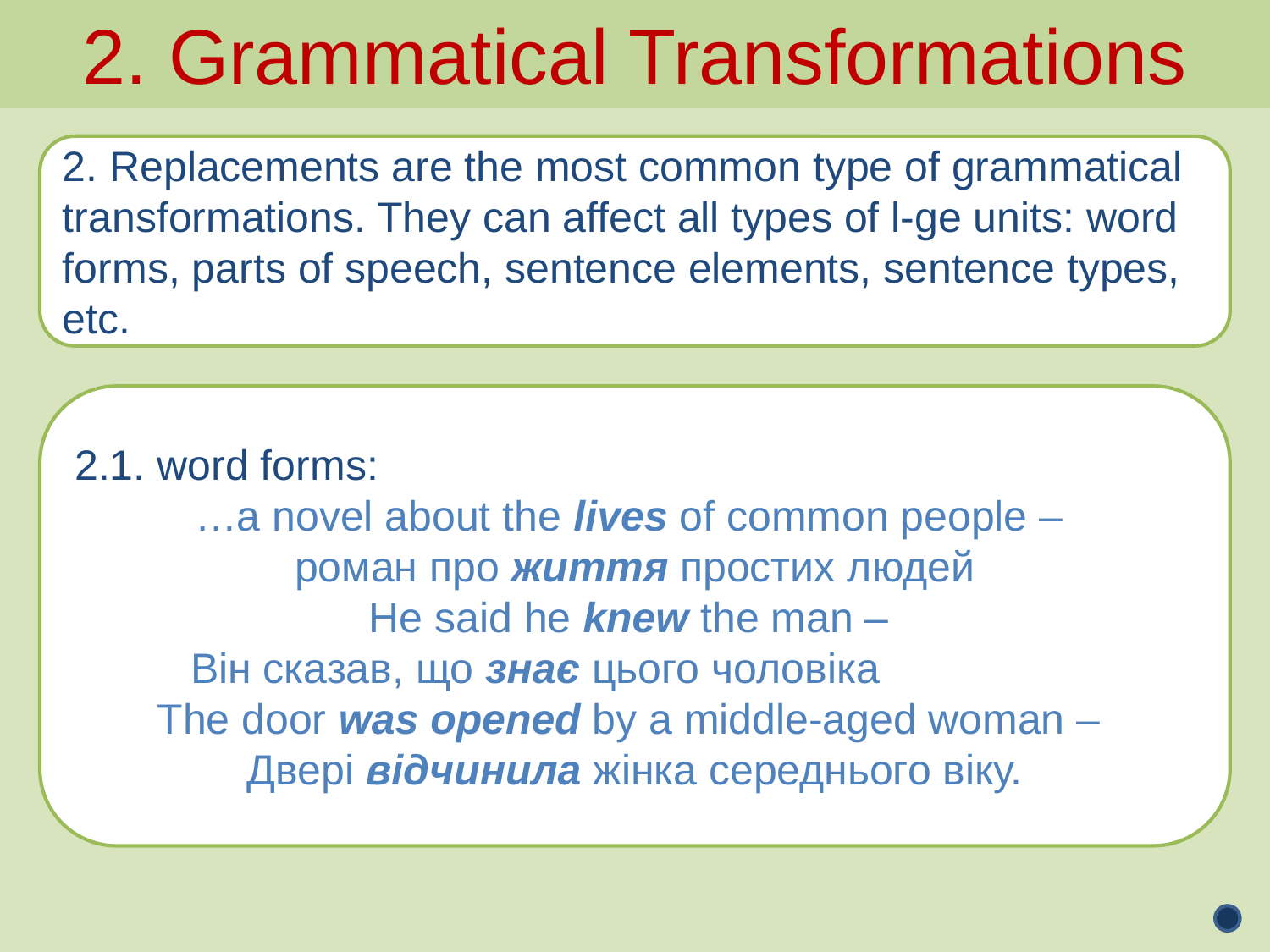

2. Grammatical Transformations
2. Replacements are the most common type of grammatical transformations. They can affect all types of l-ge units: word forms, parts of speech, sentence elements, sentence types, etc.
2.1. word forms:
…a novel about the lives of common people –
роман про життя простих людей
He said he knew the man –
Він сказав, що знає цього чоловіка
The door was opened by a middle-aged woman –
Двері відчинила жінка середнього віку.